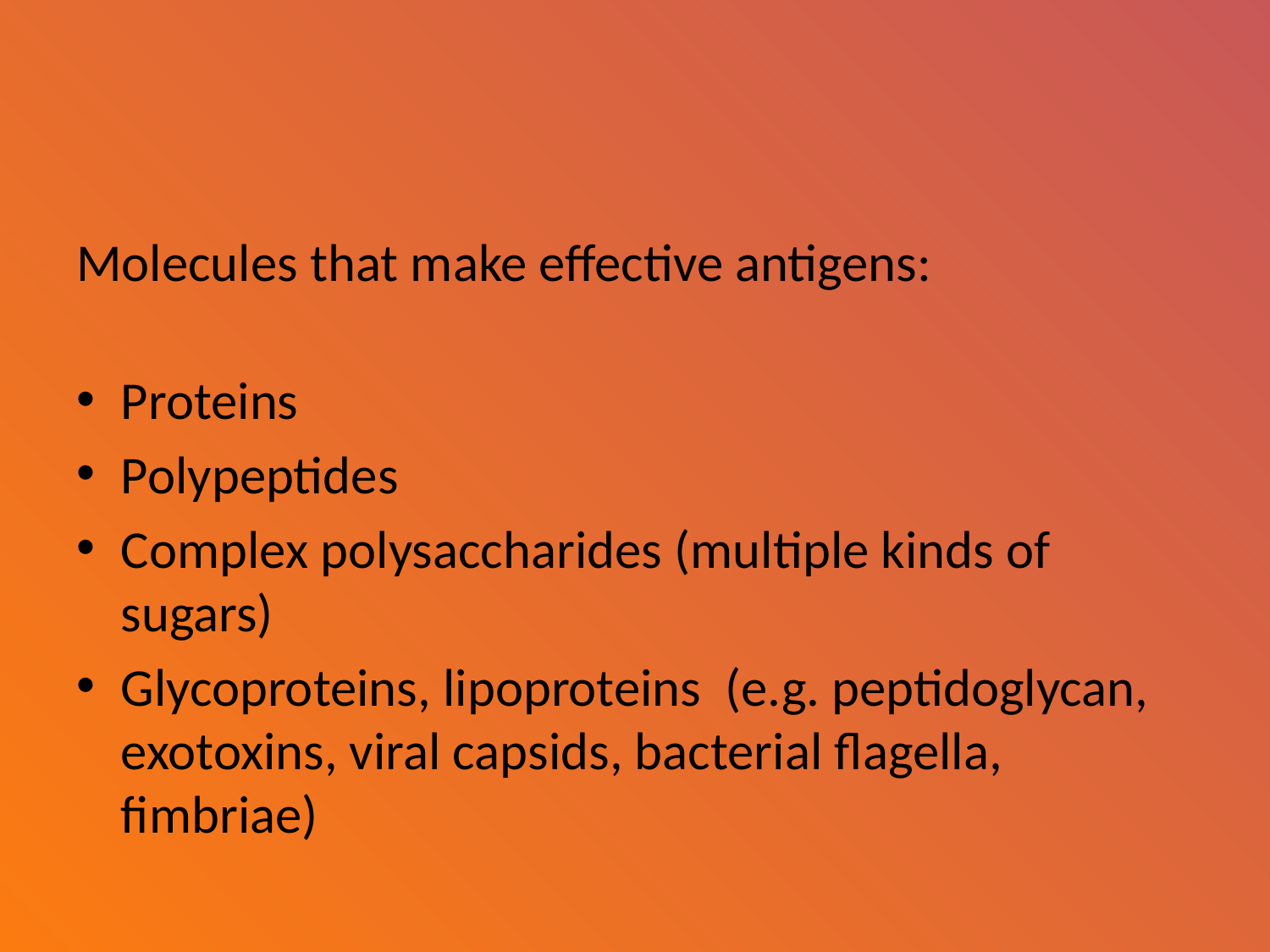

Molecules that make effective antigens:
Proteins
Polypeptides
Complex polysaccharides (multiple kinds of sugars)
Glycoproteins, lipoproteins  (e.g. peptidoglycan, exotoxins, viral capsids, bacterial flagella, fimbriae)